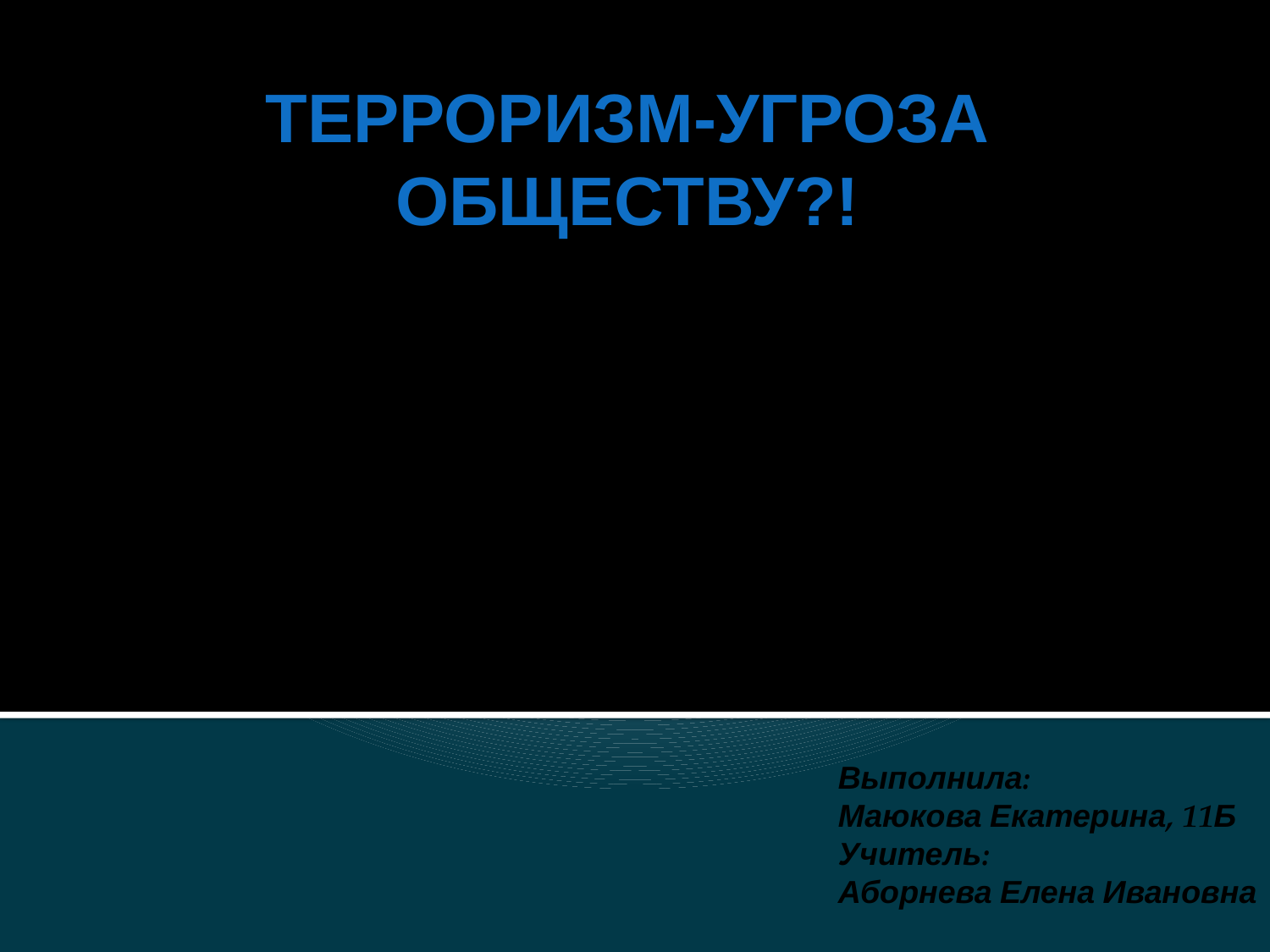

# Терроризм-угроза обществу?!
Выполнила:
Маюкова Екатерина, 11Б
Учитель:
Аборнева Елена Ивановна